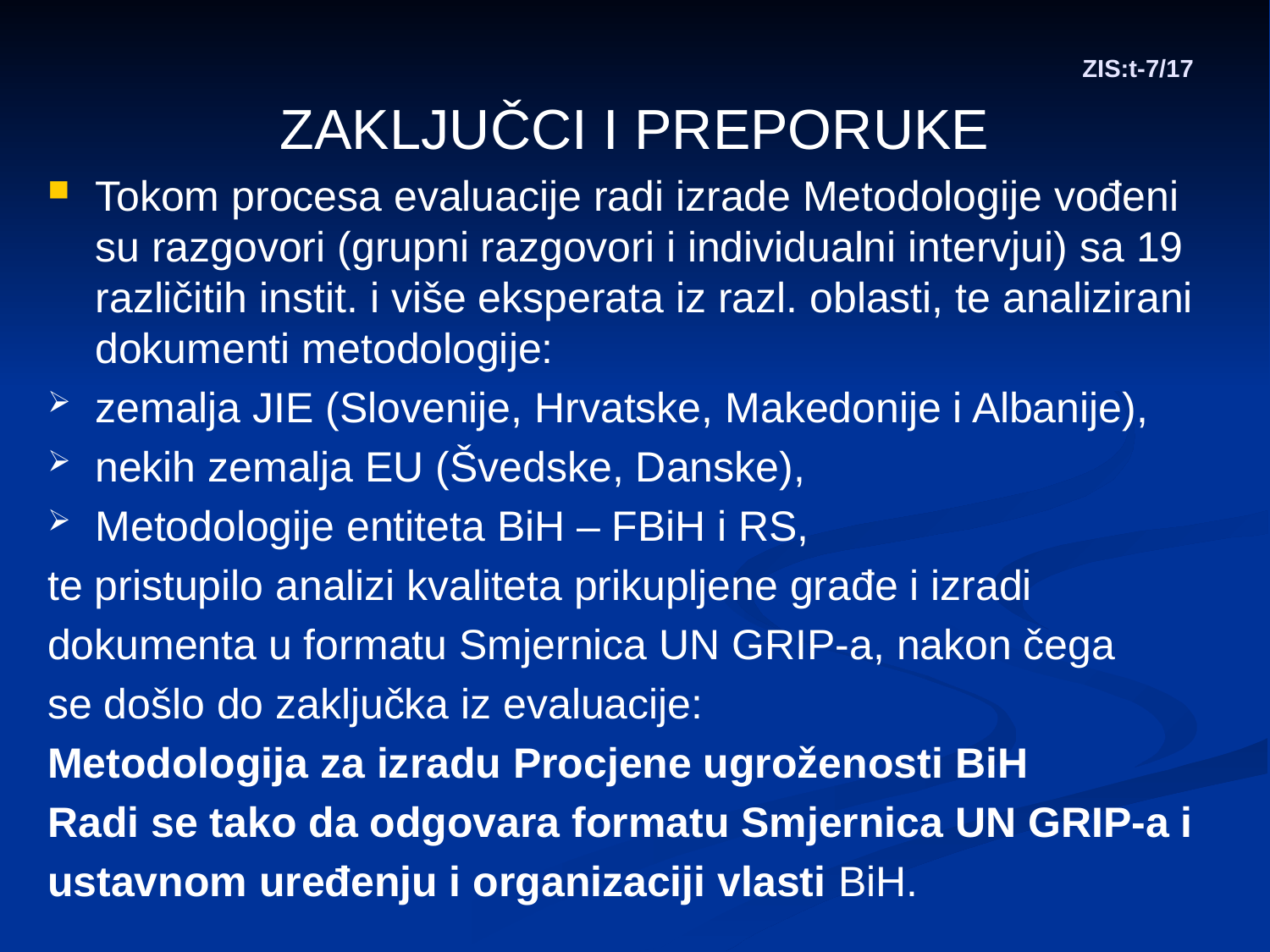

# ZIS:t-7/17
ZAKLJUČCI I PREPORUKE
Tokom procesa evaluacije radi izrade Metodologije vođeni su razgovori (grupni razgovori i individualni intervjui) sa 19 različitih instit. i više eksperata iz razl. oblasti, te analizirani dokumenti metodologije:
zemalja JIE (Slovenije, Hrvatske, Makedonije i Albanije),
nekih zemalja EU (Švedske, Danske),
Metodologije entiteta BiH – FBiH i RS,
te pristupilo analizi kvaliteta prikupljene građe i izradi
dokumenta u formatu Smjernica UN GRIP-a, nakon čega
se došlo do zaključka iz evaluacije:
Metodologija za izradu Procjene ugroženosti BiH
Radi se tako da odgovara formatu Smjernica UN GRIP-a i
ustavnom uređenju i organizaciji vlasti BiH.